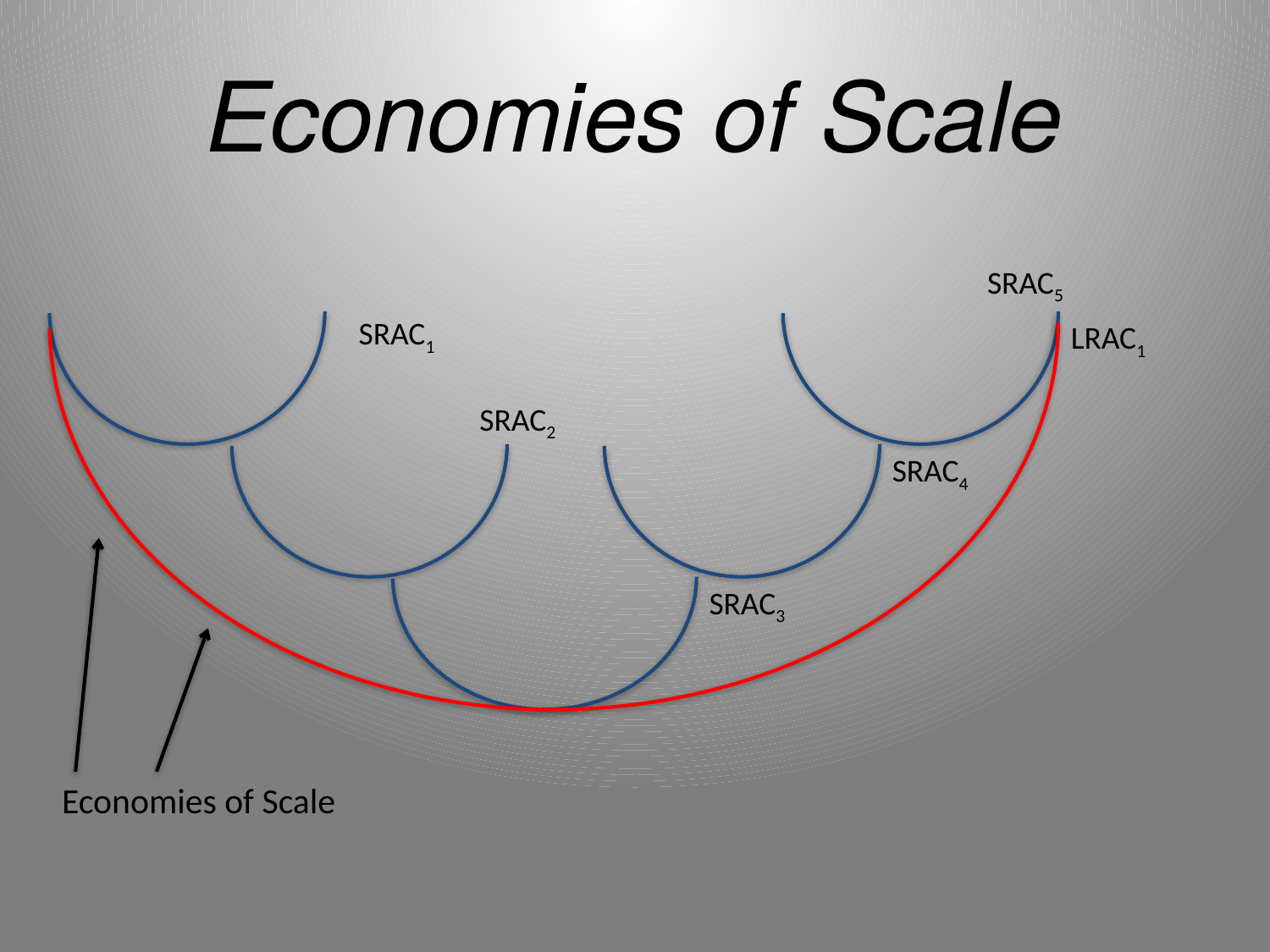

Economies of Scale

SRAC5

SRAC1
LRAC1
SRAC2

SRAC4
SRAC3
Economies of Scale